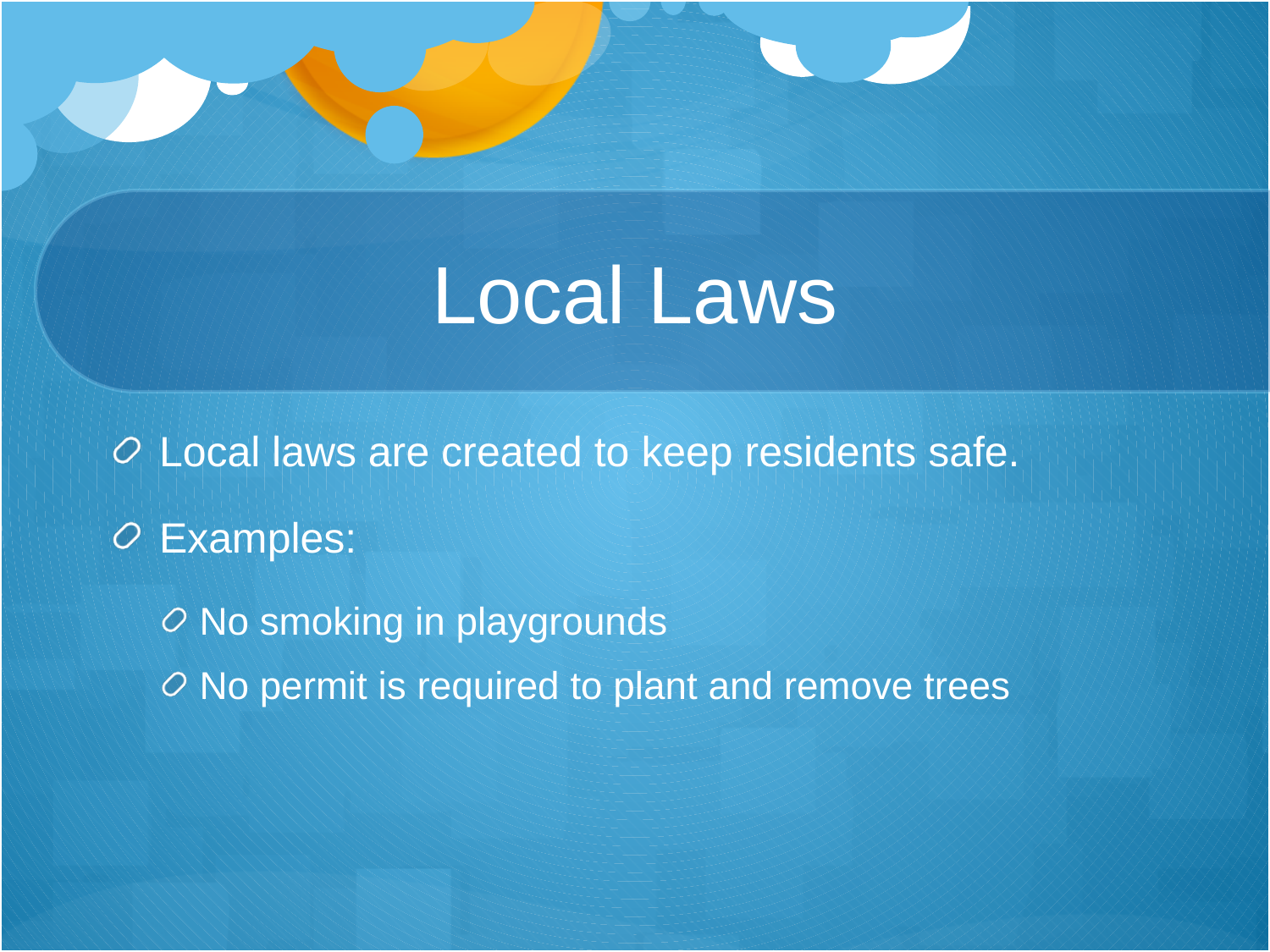

# Local Laws
Local laws are created to keep residents safe.
Examples:
No smoking in playgrounds
No permit is required to plant and remove trees